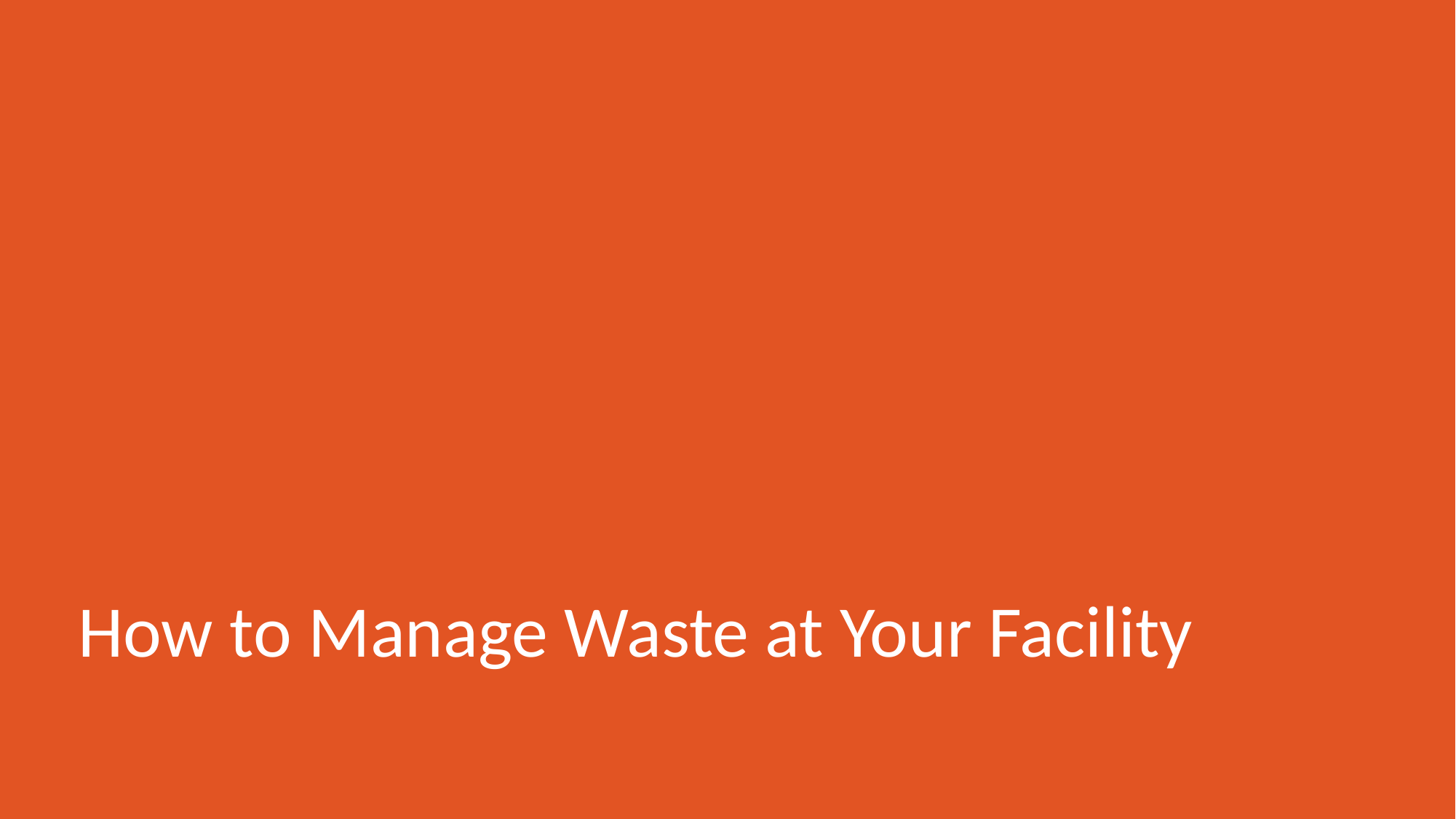

# How to Manage Waste at Your Facility